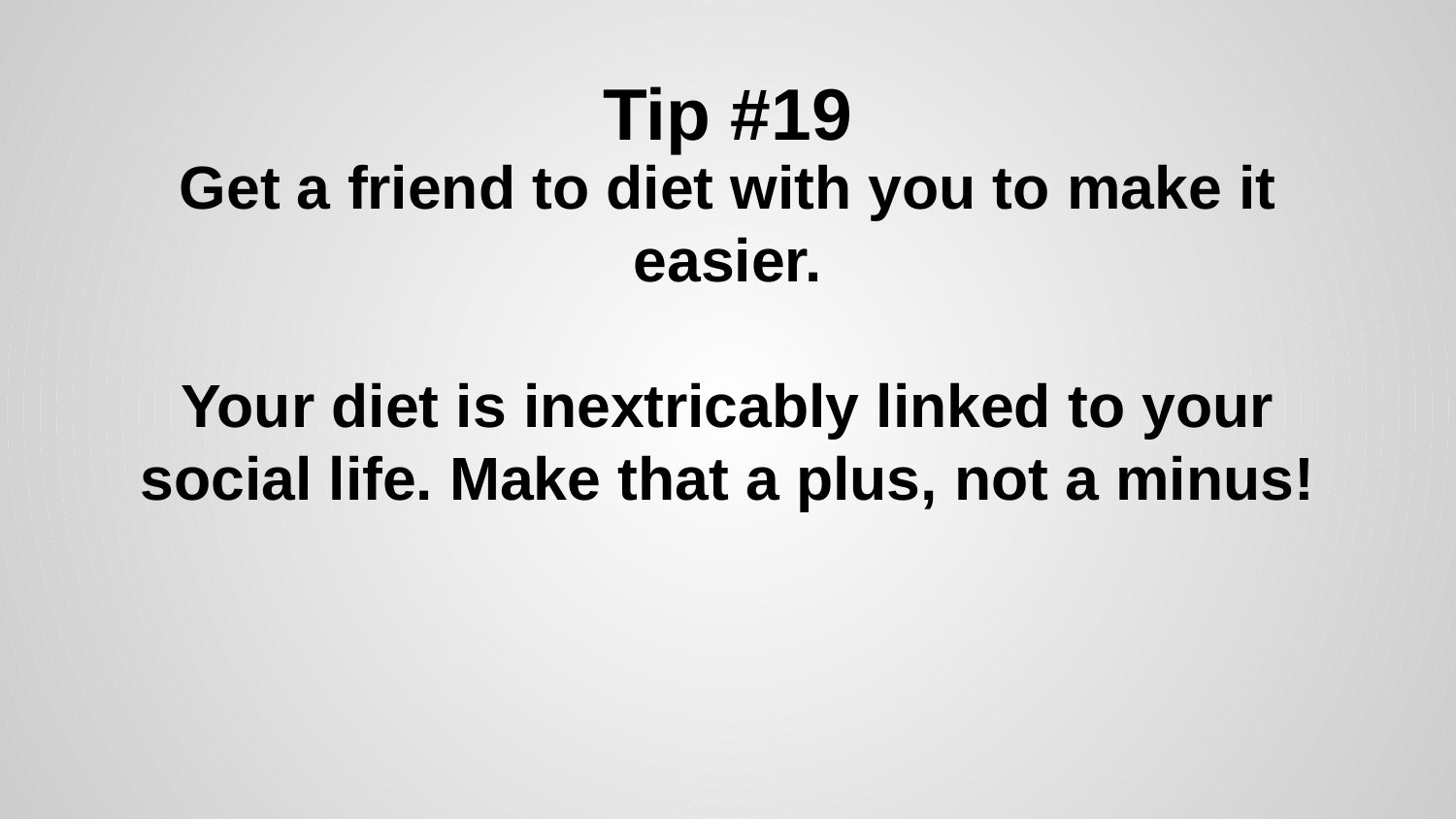

# Tip #19

Get a friend to diet with you to make it easier.

Your diet is inextricably linked to your social life. Make that a plus, not a minus!